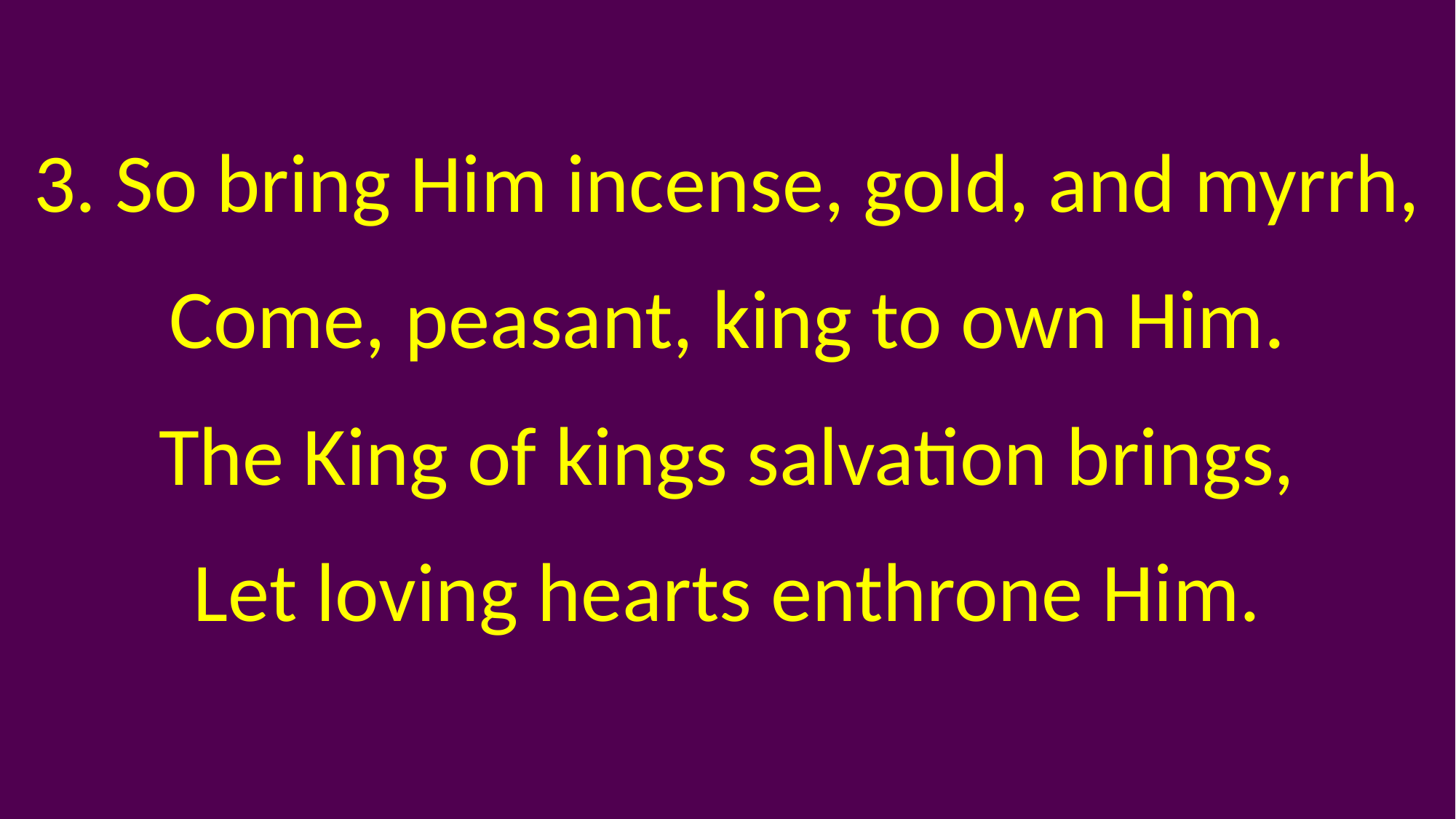

3. So bring Him incense, gold, and myrrh,
Come, peasant, king to own Him.
The King of kings salvation brings,
Let loving hearts enthrone Him.